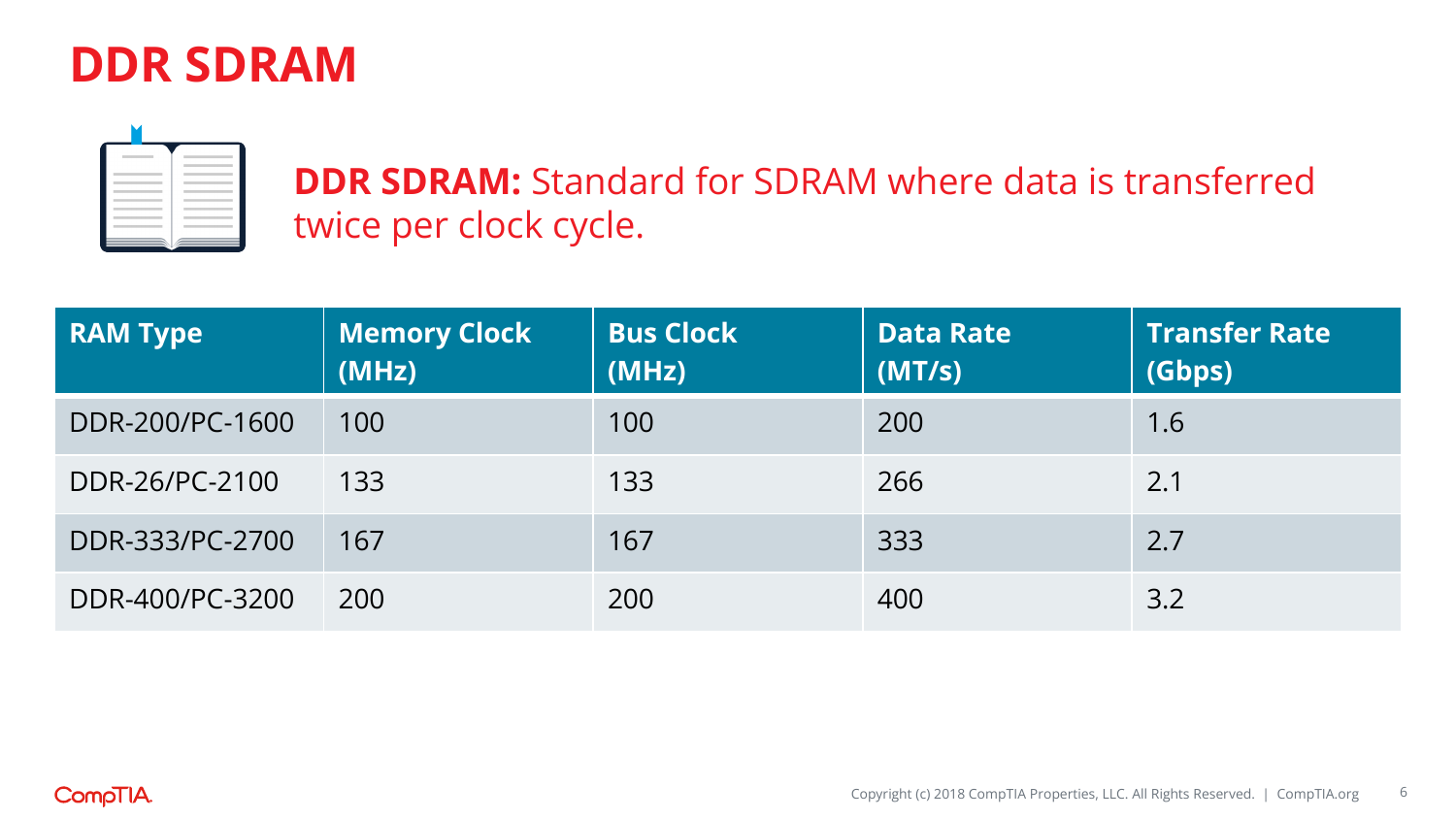

# DDR SDRAM
DDR SDRAM: Standard for SDRAM where data is transferred twice per clock cycle.

| RAM Type | Memory Clock (MHz) | Bus Clock (MHz) | Data Rate (MT/s) | Transfer Rate (Gbps) |
| --- | --- | --- | --- | --- |
| DDR-200/PC-1600 | 100 | 100 | 200 | 1.6 |
| DDR-26/PC-2100 | 133 | 133 | 266 | 2.1 |
| DDR-333/PC-2700 | 167 | 167 | 333 | 2.7 |
| DDR-400/PC-3200 | 200 | 200 | 400 | 3.2 |
6